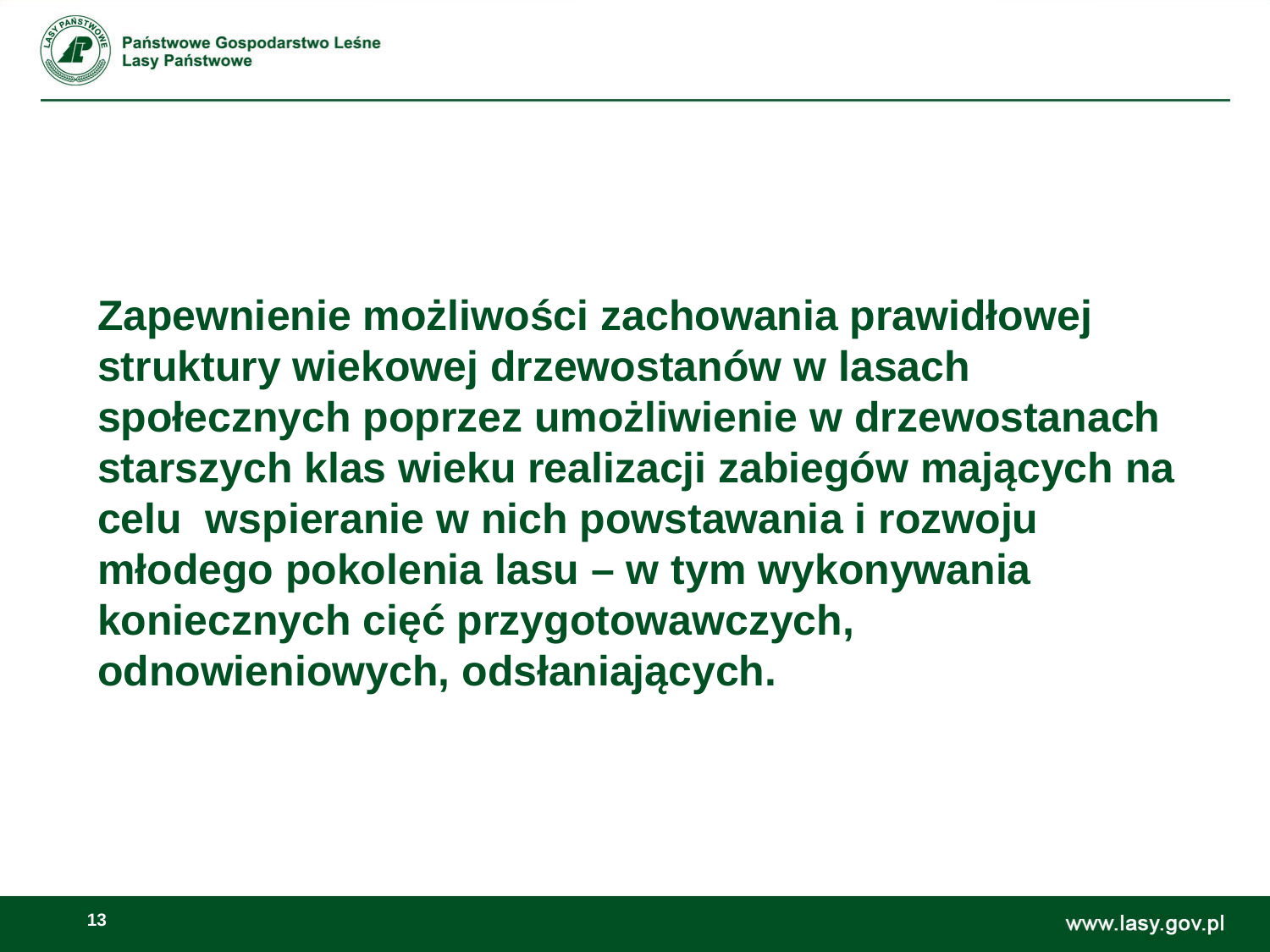

# Zapewnienie możliwości zachowania prawidłowej struktury wiekowej drzewostanów w lasach społecznych poprzez umożliwienie w drzewostanach starszych klas wieku realizacji zabiegów mających na celu  wspieranie w nich powstawania i rozwoju młodego pokolenia lasu – w tym wykonywania koniecznych cięć przygotowawczych, odnowieniowych, odsłaniających.